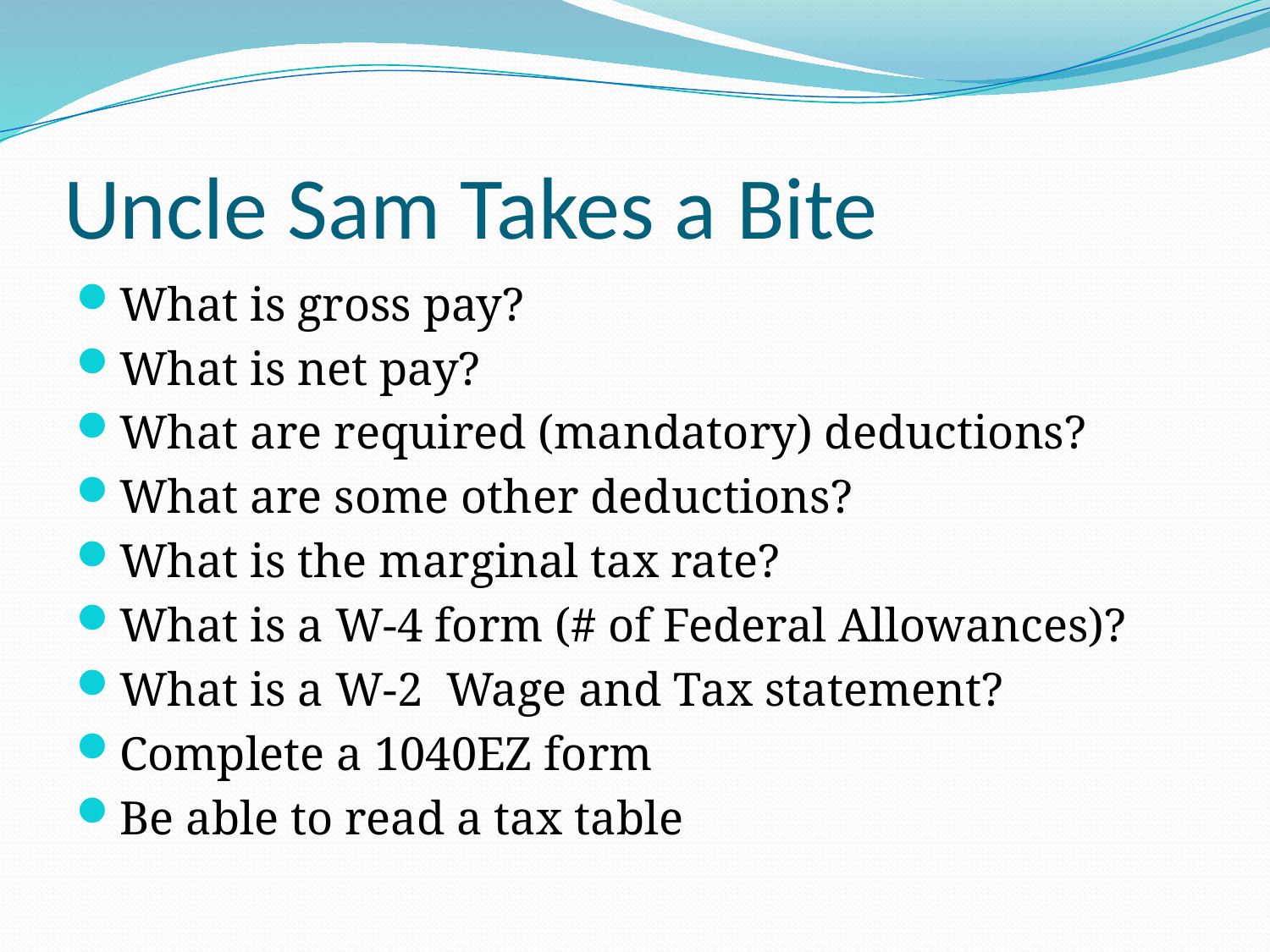

# Uncle Sam Takes a Bite
What is gross pay?
What is net pay?
What are required (mandatory) deductions?
What are some other deductions?
What is the marginal tax rate?
What is a W-4 form (# of Federal Allowances)?
What is a W-2  Wage and Tax statement?
Complete a 1040EZ form
Be able to read a tax table